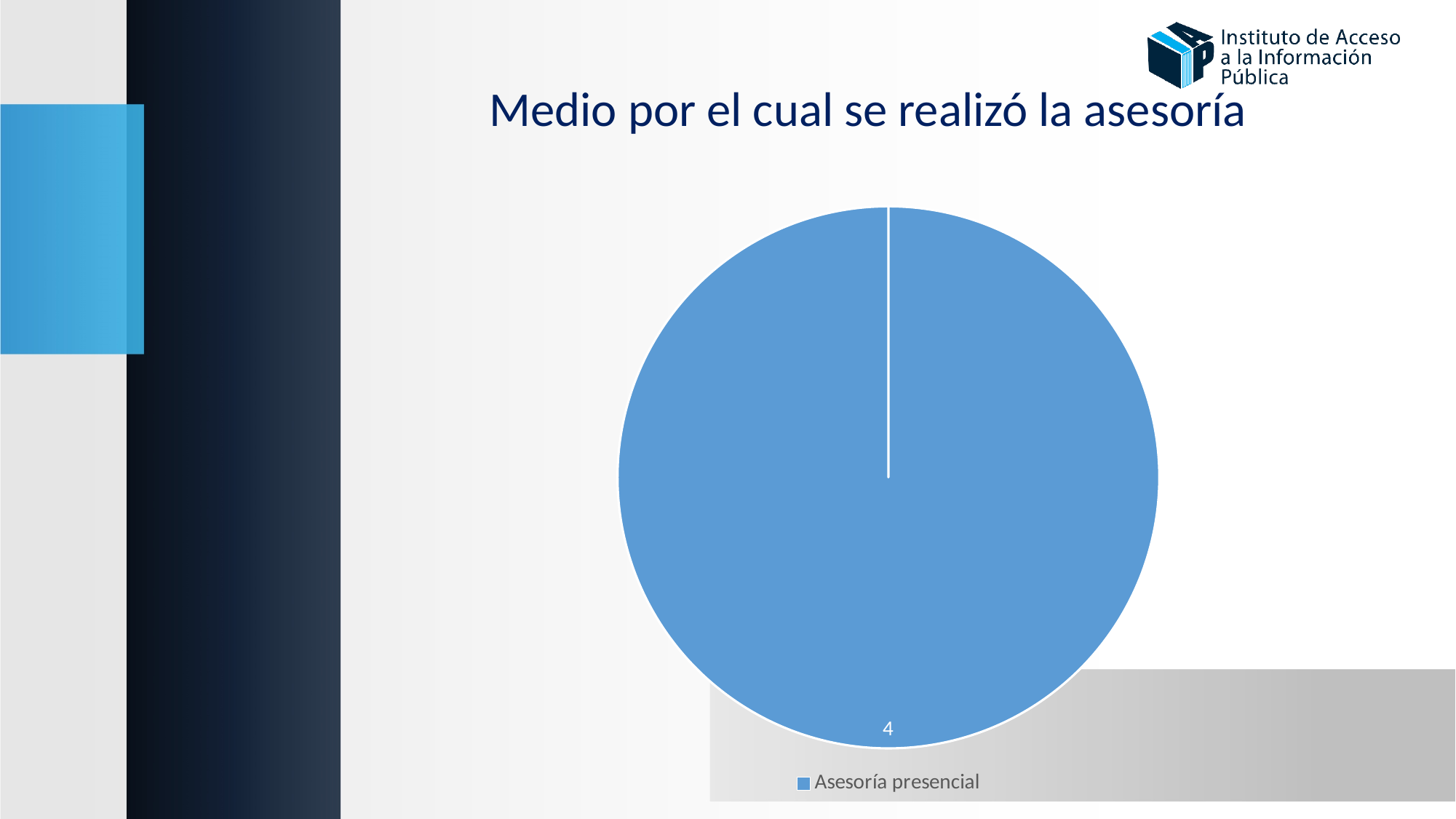

# Medio por el cual se realizó la asesoría

### Chart

| Category |  |
|---|---|
| Asesoría presencial | 4.0 |